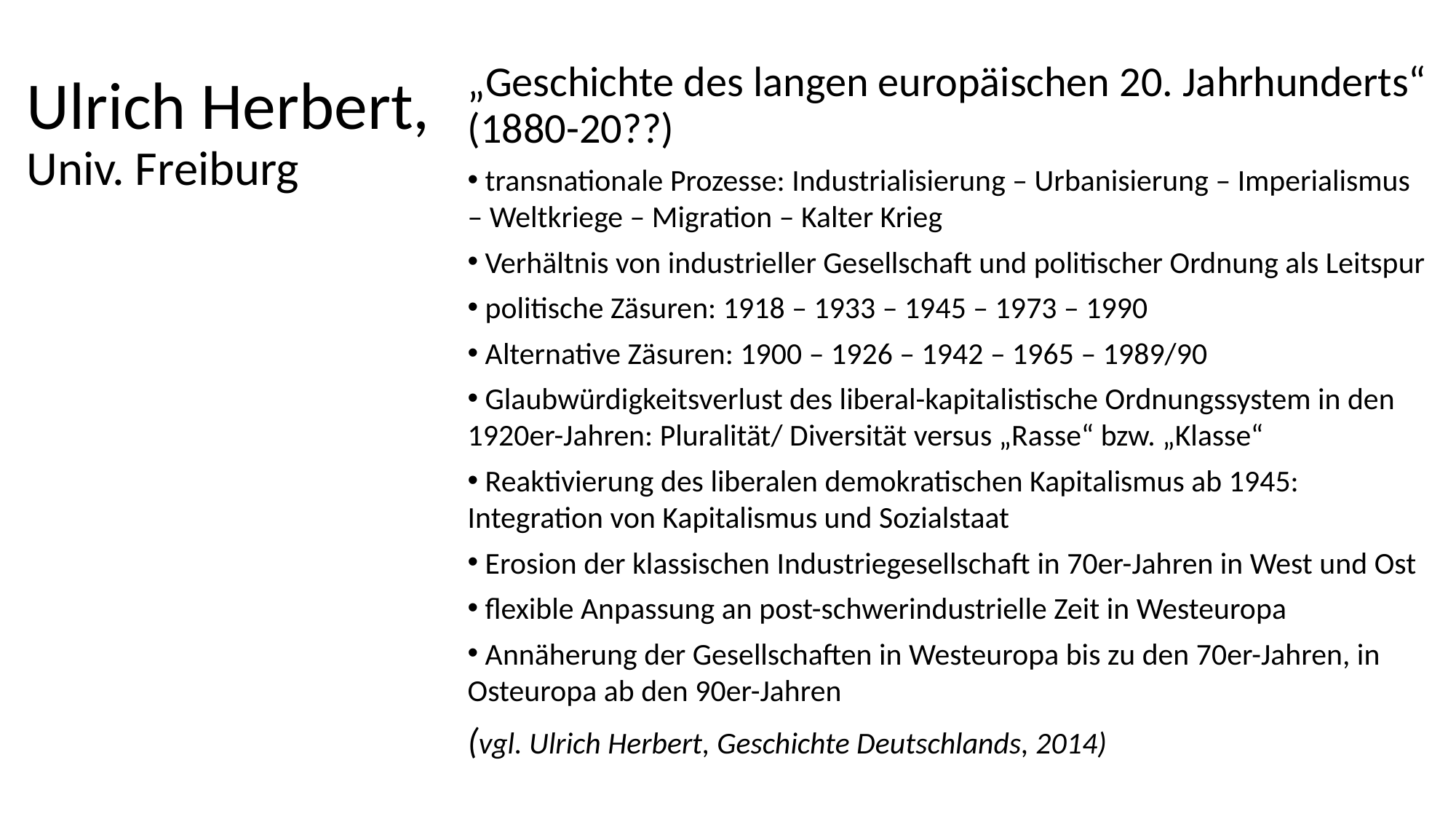

# Ulrich Herbert, Univ. Freiburg
„Geschichte des langen europäischen 20. Jahrhunderts“ (1880-20??)
 transnationale Prozesse: Industrialisierung – Urbanisierung – Imperialismus – Weltkriege – Migration – Kalter Krieg
 Verhältnis von industrieller Gesellschaft und politischer Ordnung als Leitspur
 politische Zäsuren: 1918 – 1933 – 1945 – 1973 – 1990
 Alternative Zäsuren: 1900 – 1926 – 1942 – 1965 – 1989/90
 Glaubwürdigkeitsverlust des liberal-kapitalistische Ordnungssystem in den 1920er-Jahren: Pluralität/ Diversität versus „Rasse“ bzw. „Klasse“
 Reaktivierung des liberalen demokratischen Kapitalismus ab 1945:  Integration von Kapitalismus und Sozialstaat
 Erosion der klassischen Industriegesellschaft in 70er-Jahren in West und Ost
 flexible Anpassung an post-schwerindustrielle Zeit in Westeuropa
 Annäherung der Gesellschaften in Westeuropa bis zu den 70er-Jahren, in Osteuropa ab den 90er-Jahren
(vgl. Ulrich Herbert, Geschichte Deutschlands, 2014)